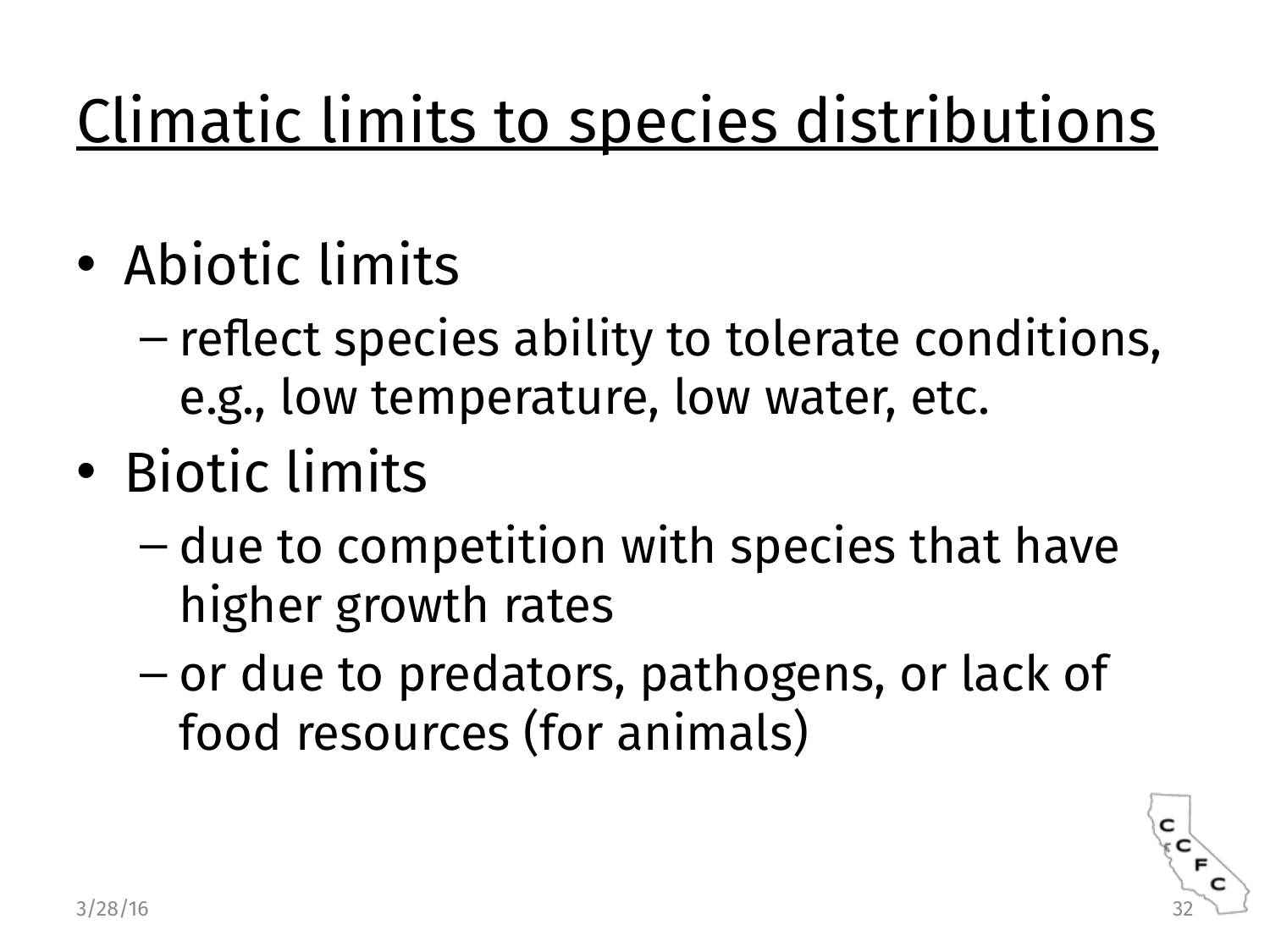

# Climatic limits to species distributions
Abiotic limits
reflect species ability to tolerate conditions, e.g., low temperature, low water, etc.
Biotic limits
due to competition with species that have higher growth rates
or due to predators, pathogens, or lack of food resources (for animals)
3/28/16
32